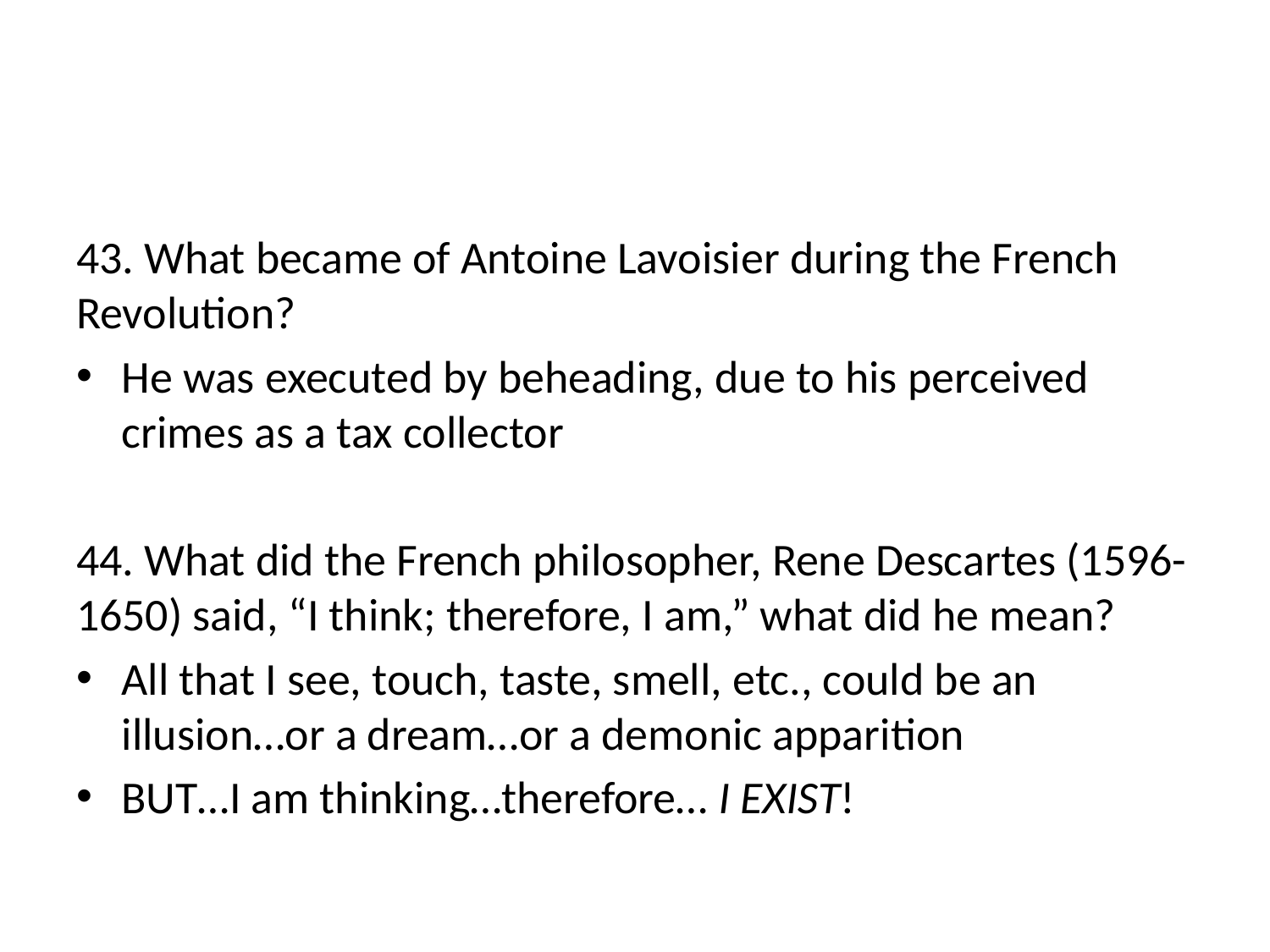

#
43. What became of Antoine Lavoisier during the French Revolution?
He was executed by beheading, due to his perceived crimes as a tax collector

44. What did the French philosopher, Rene Descartes (1596-1650) said, “I think; therefore, I am,” what did he mean?
All that I see, touch, taste, smell, etc., could be an illusion…or a dream…or a demonic apparition
BUT…I am thinking…therefore… I EXIST!